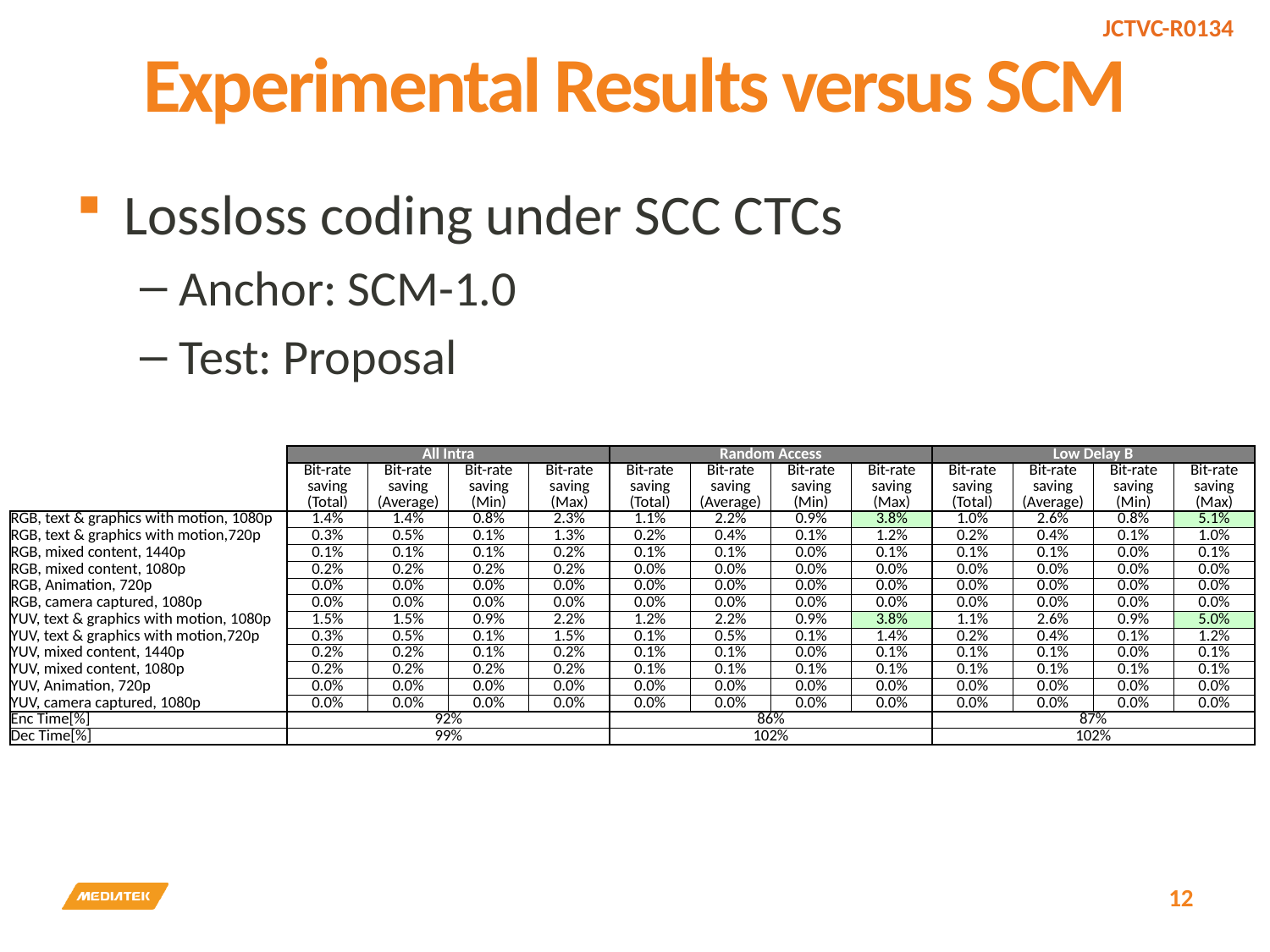

# Experimental Results versus SCM
Lossloss coding under SCC CTCs
Anchor: SCM-1.0
Test: Proposal
|  | All Intra |  |  |  | Random Access |  |  |  | Low Delay B |  |  |  |
| --- | --- | --- | --- | --- | --- | --- | --- | --- | --- | --- | --- | --- |
|  | Bit-rate saving (Total) | Bit-rate saving (Average) | Bit-rate saving (Min) | Bit-rate saving (Max) | Bit-rate saving (Total) | Bit-rate saving (Average) | Bit-rate saving (Min) | Bit-rate saving (Max) | Bit-rate saving (Total) | Bit-rate saving (Average) | Bit-rate saving (Min) | Bit-rate saving (Max) |
|  |  |  |  |  |  |  |  |  |  |  |  |  |
| RGB, text & graphics with motion, 1080p | 1.4% | 1.4% | 0.8% | 2.3% | 1.1% | 2.2% | 0.9% | 3.8% | 1.0% | 2.6% | 0.8% | 5.1% |
| RGB, text & graphics with motion,720p | 0.3% | 0.5% | 0.1% | 1.3% | 0.2% | 0.4% | 0.1% | 1.2% | 0.2% | 0.4% | 0.1% | 1.0% |
| RGB, mixed content, 1440p | 0.1% | 0.1% | 0.1% | 0.2% | 0.1% | 0.1% | 0.0% | 0.1% | 0.1% | 0.1% | 0.0% | 0.1% |
| RGB, mixed content, 1080p | 0.2% | 0.2% | 0.2% | 0.2% | 0.0% | 0.0% | 0.0% | 0.0% | 0.0% | 0.0% | 0.0% | 0.0% |
| RGB, Animation, 720p | 0.0% | 0.0% | 0.0% | 0.0% | 0.0% | 0.0% | 0.0% | 0.0% | 0.0% | 0.0% | 0.0% | 0.0% |
| RGB, camera captured, 1080p | 0.0% | 0.0% | 0.0% | 0.0% | 0.0% | 0.0% | 0.0% | 0.0% | 0.0% | 0.0% | 0.0% | 0.0% |
| YUV, text & graphics with motion, 1080p | 1.5% | 1.5% | 0.9% | 2.2% | 1.2% | 2.2% | 0.9% | 3.8% | 1.1% | 2.6% | 0.9% | 5.0% |
| YUV, text & graphics with motion,720p | 0.3% | 0.5% | 0.1% | 1.5% | 0.1% | 0.5% | 0.1% | 1.4% | 0.2% | 0.4% | 0.1% | 1.2% |
| YUV, mixed content, 1440p | 0.2% | 0.2% | 0.1% | 0.2% | 0.1% | 0.1% | 0.0% | 0.1% | 0.1% | 0.1% | 0.0% | 0.1% |
| YUV, mixed content, 1080p | 0.2% | 0.2% | 0.2% | 0.2% | 0.1% | 0.1% | 0.1% | 0.1% | 0.1% | 0.1% | 0.1% | 0.1% |
| YUV, Animation, 720p | 0.0% | 0.0% | 0.0% | 0.0% | 0.0% | 0.0% | 0.0% | 0.0% | 0.0% | 0.0% | 0.0% | 0.0% |
| YUV, camera captured, 1080p | 0.0% | 0.0% | 0.0% | 0.0% | 0.0% | 0.0% | 0.0% | 0.0% | 0.0% | 0.0% | 0.0% | 0.0% |
| Enc Time[%] | 92% |  |  |  | 86% |  |  |  | 87% |  |  |  |
| Dec Time[%] | 99% |  |  |  | 102% |  |  |  | 102% |  |  |  |
12